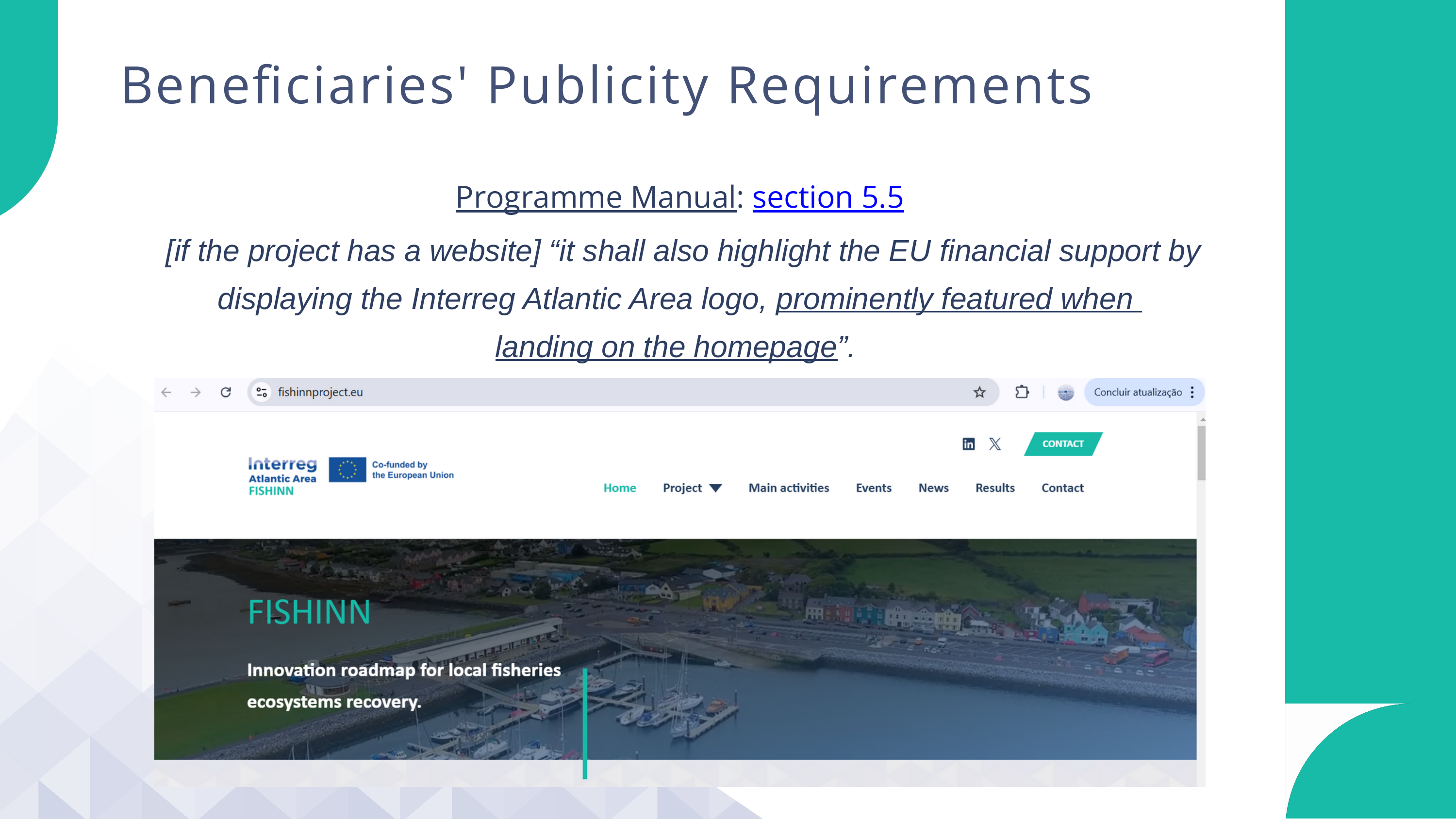

Beneficiaries' Publicity Requirements
Programme Manual: section 5.5
 [if the project has a website] “it shall also highlight the EU financial support by displaying the Interreg Atlantic Area logo, prominently featured when
landing on the homepage”.